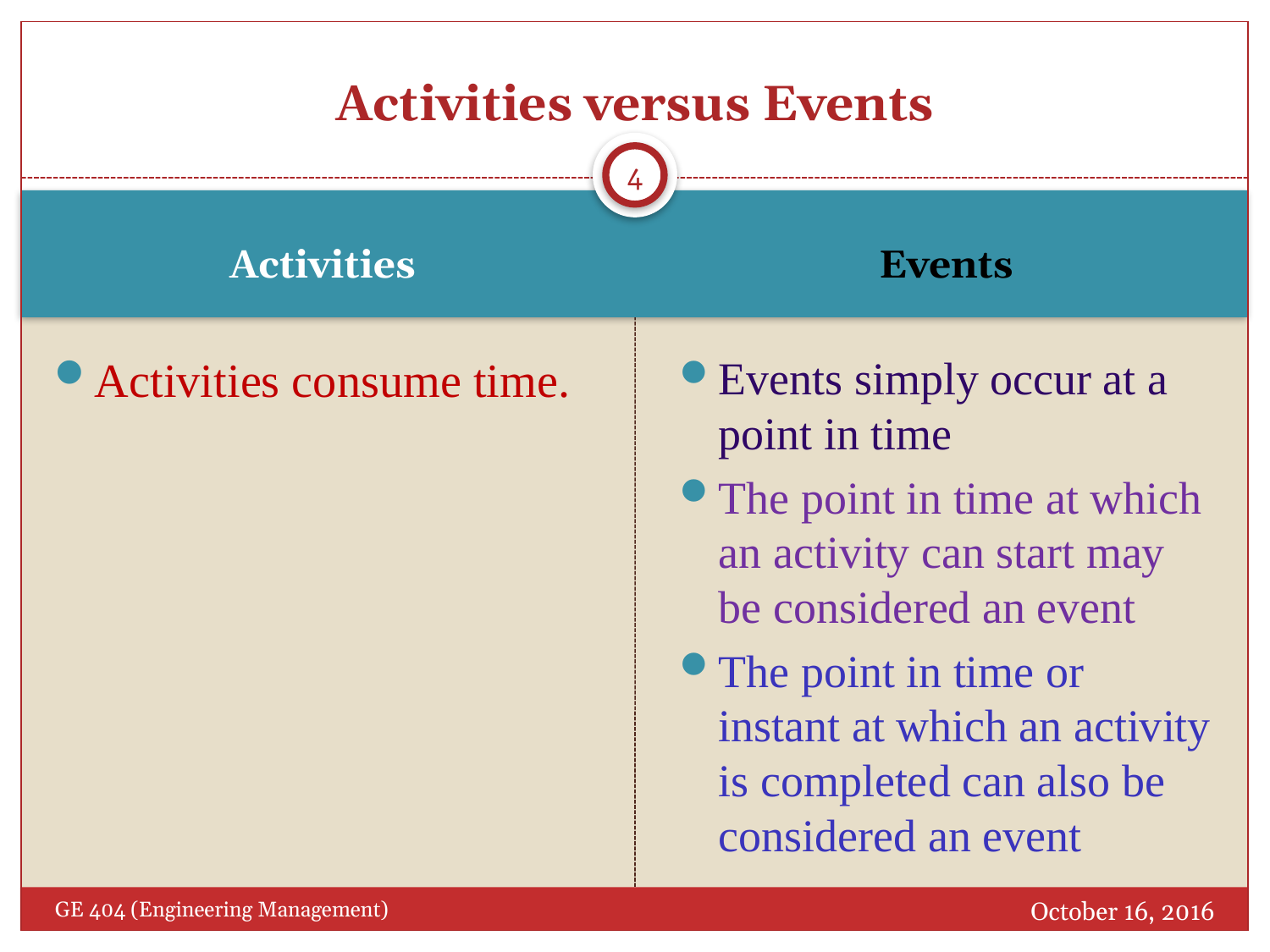

# Activities versus Events
4
Activities
Events
Activities consume time.
Events simply occur at a point in time
The point in time at which an activity can start may be considered an event
The point in time or instant at which an activity
is completed can also be considered an event

October 16, 2016
GE 404 (Engineering Management)